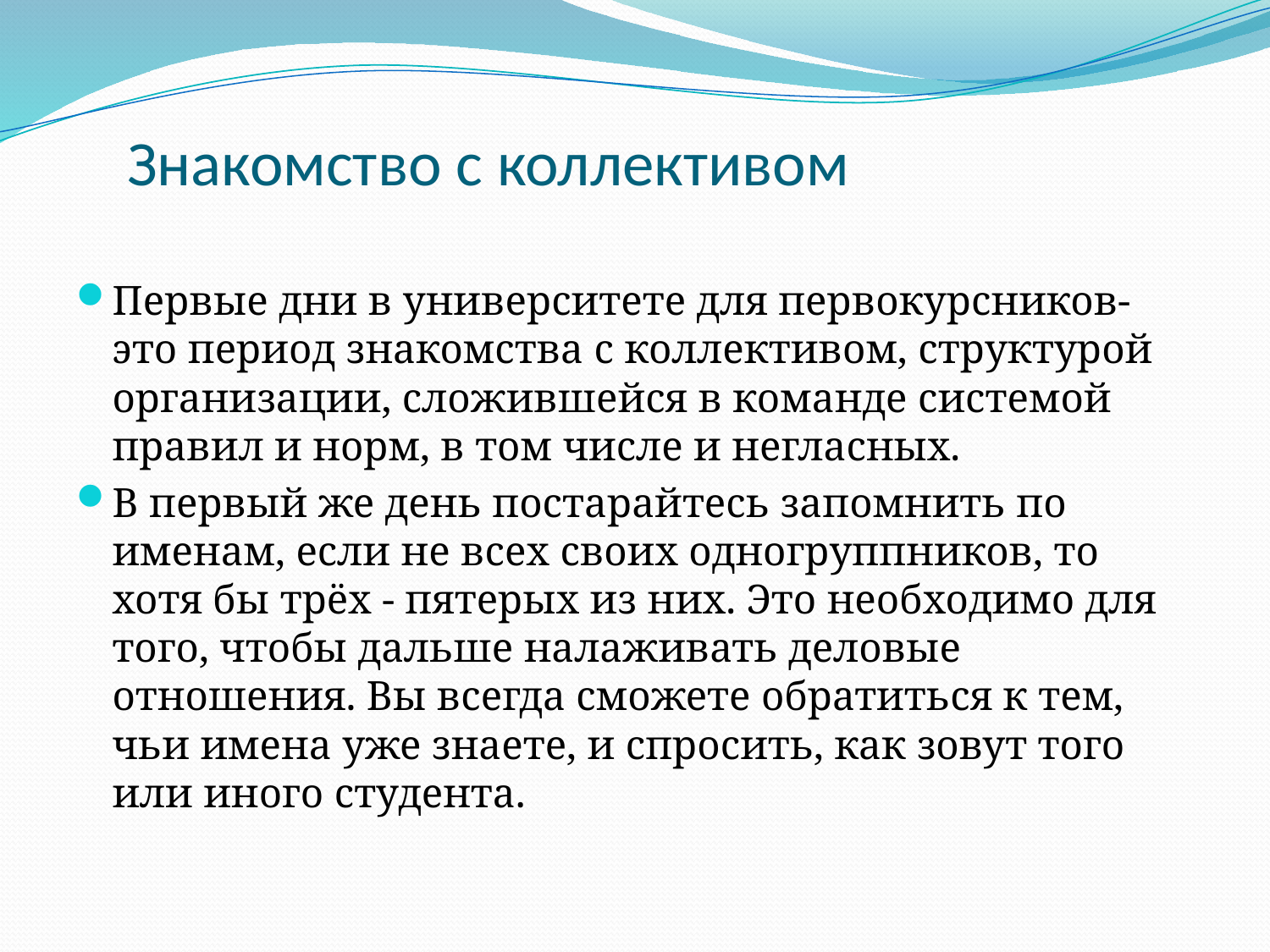

# Знакомство с коллективом
Первые дни в университете для первокурсников- это период знакомства с коллективом, структурой организации, сложившейся в команде системой правил и норм, в том числе и негласных.
В первый же день постарайтесь запомнить по именам, если не всех своих одногруппников, то хотя бы трёх - пятерых из них. Это необходимо для того, чтобы дальше налаживать деловые отношения. Вы всегда сможете обратиться к тем, чьи имена уже знаете, и спросить, как зовут того или иного студента.